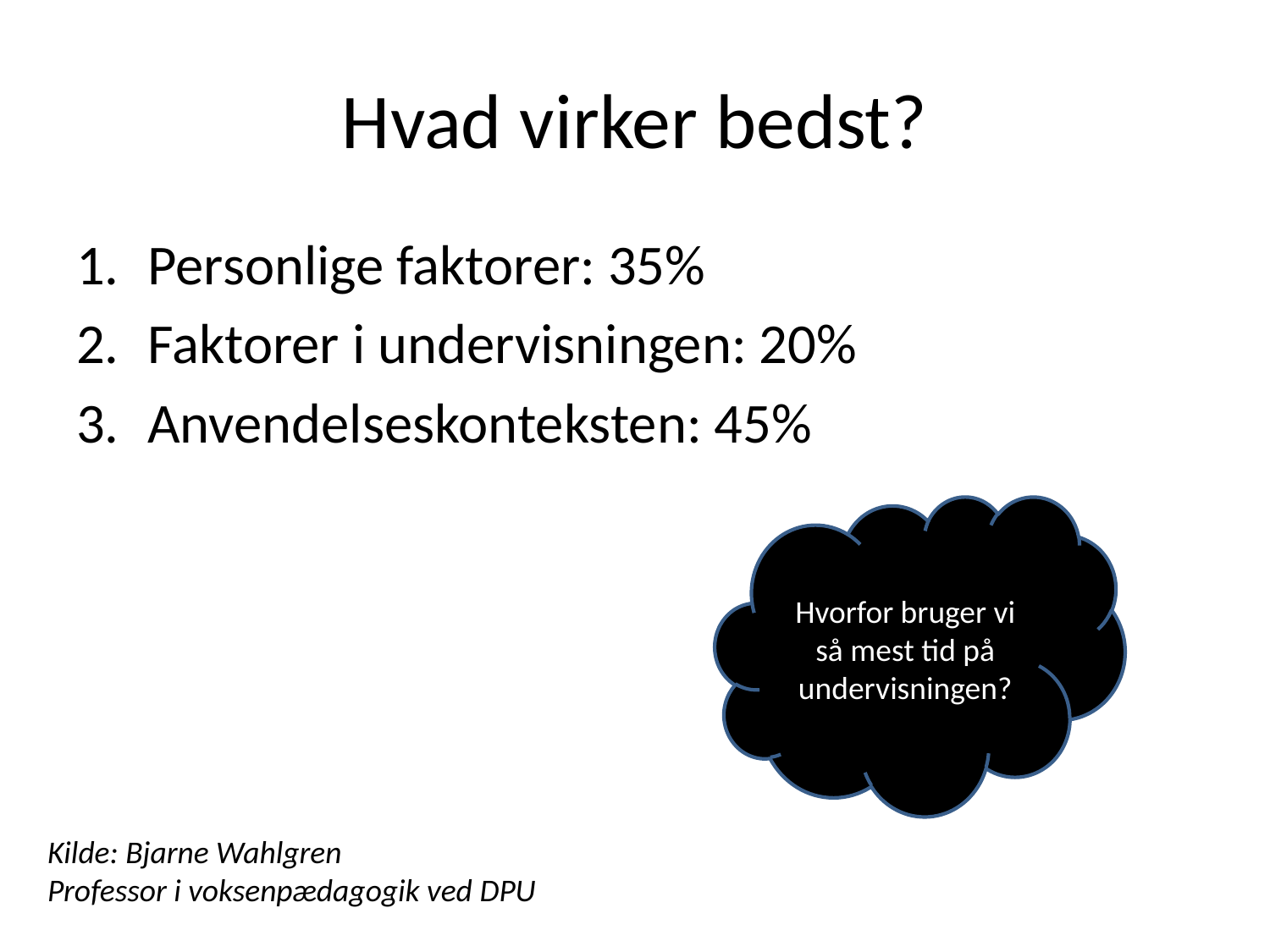

# Hvad virker bedst?
Personlige faktorer: 35%
Faktorer i undervisningen: 20%
Anvendelseskonteksten: 45%

Hvorfor bruger vi så mest tid på undervisningen?
Kilde: Bjarne Wahlgren
Professor i voksenpædagogik ved DPU